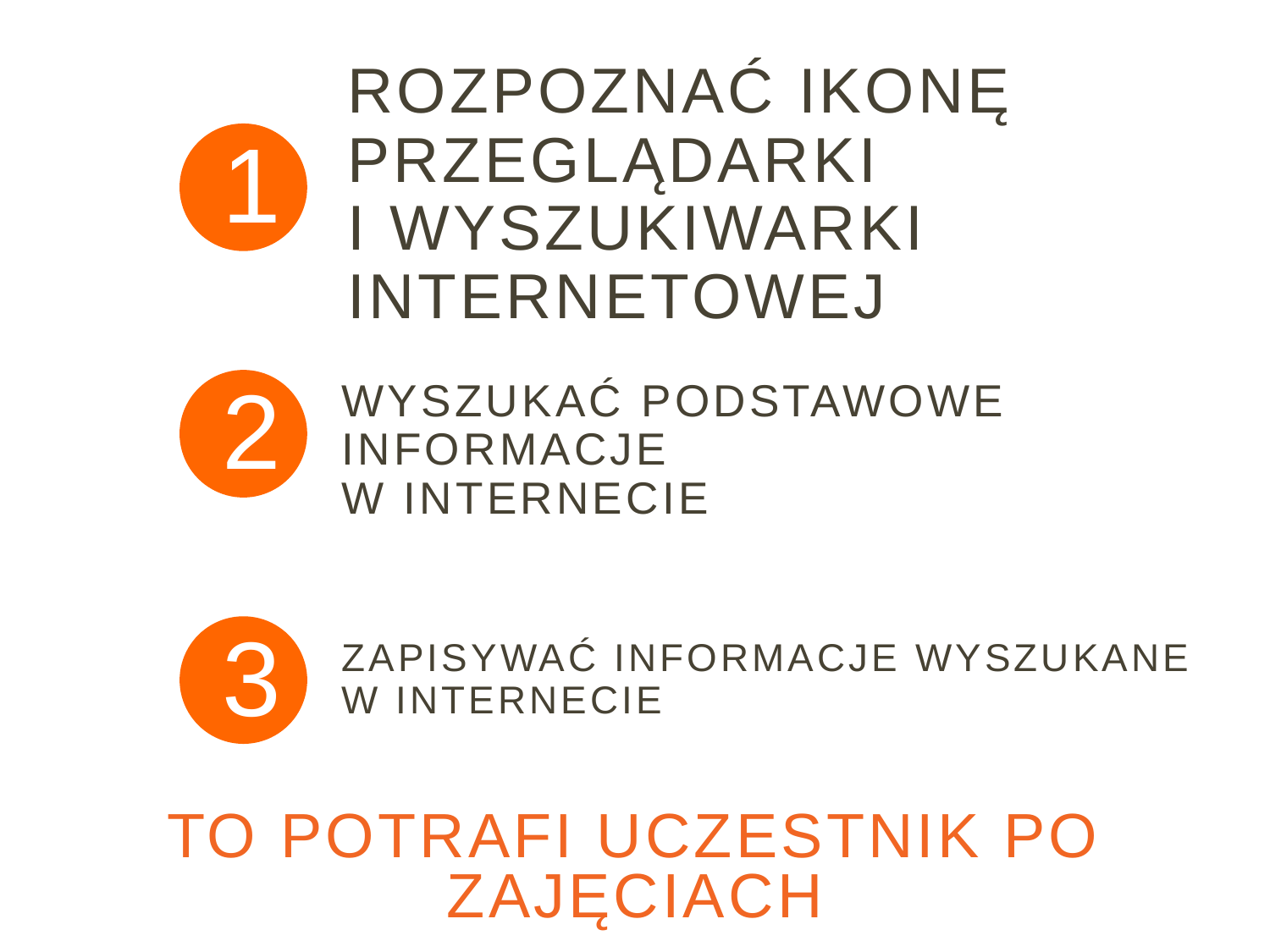

Rozpoznać ikonę przeglądarki
i wyszukiwarki internetowej
Wyszukać podstawowe informacje
w internecie
zapisywać informacje wyszukane
w Internecie

To POTRAFI UCZESTNIK PO ZAJĘCIACH